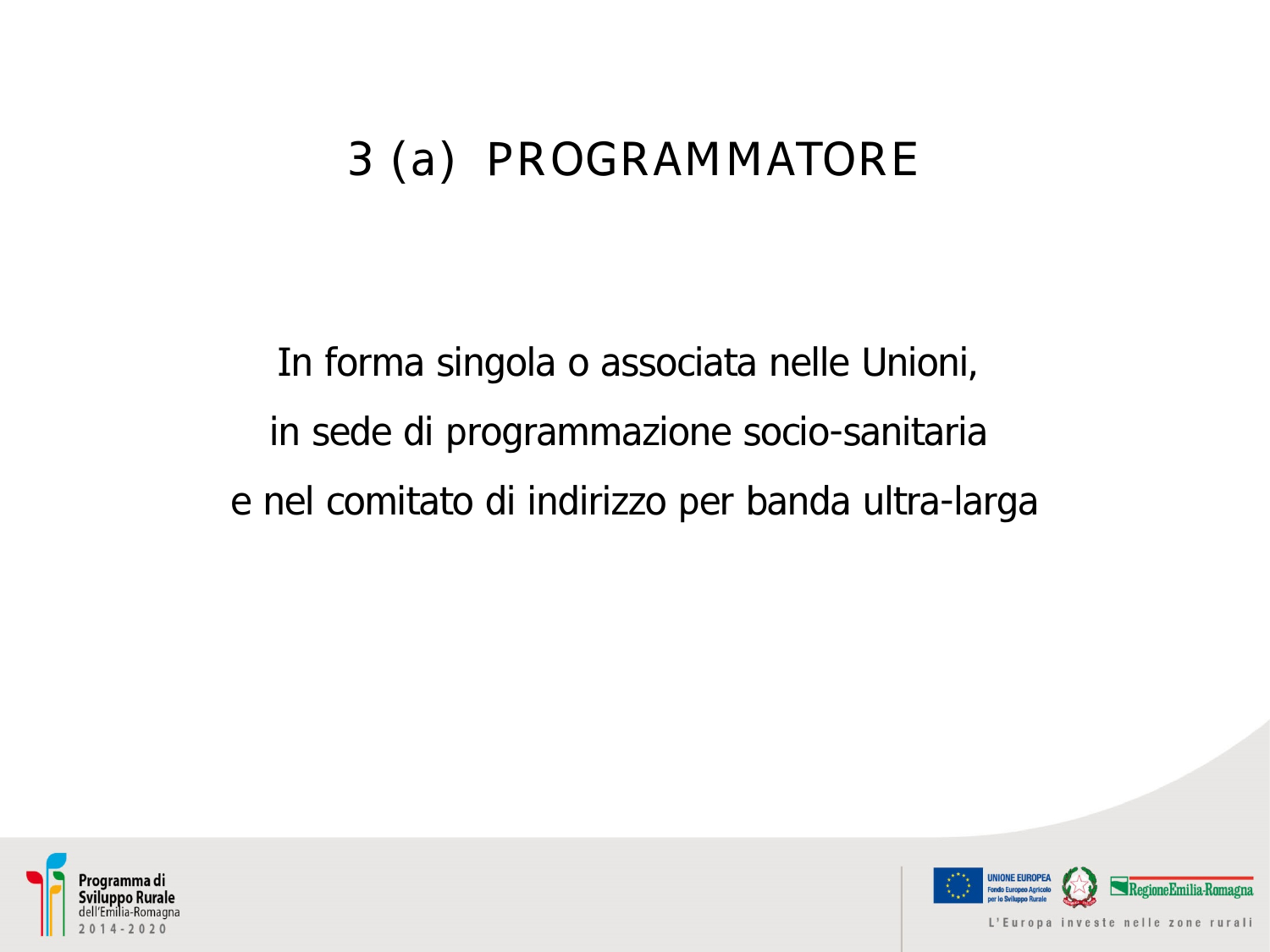

3 (a)  PROGRAMMATORE
In forma singola o associata nelle Unioni,
in sede di programmazione socio-sanitaria
e nel comitato di indirizzo per banda ultra-larga